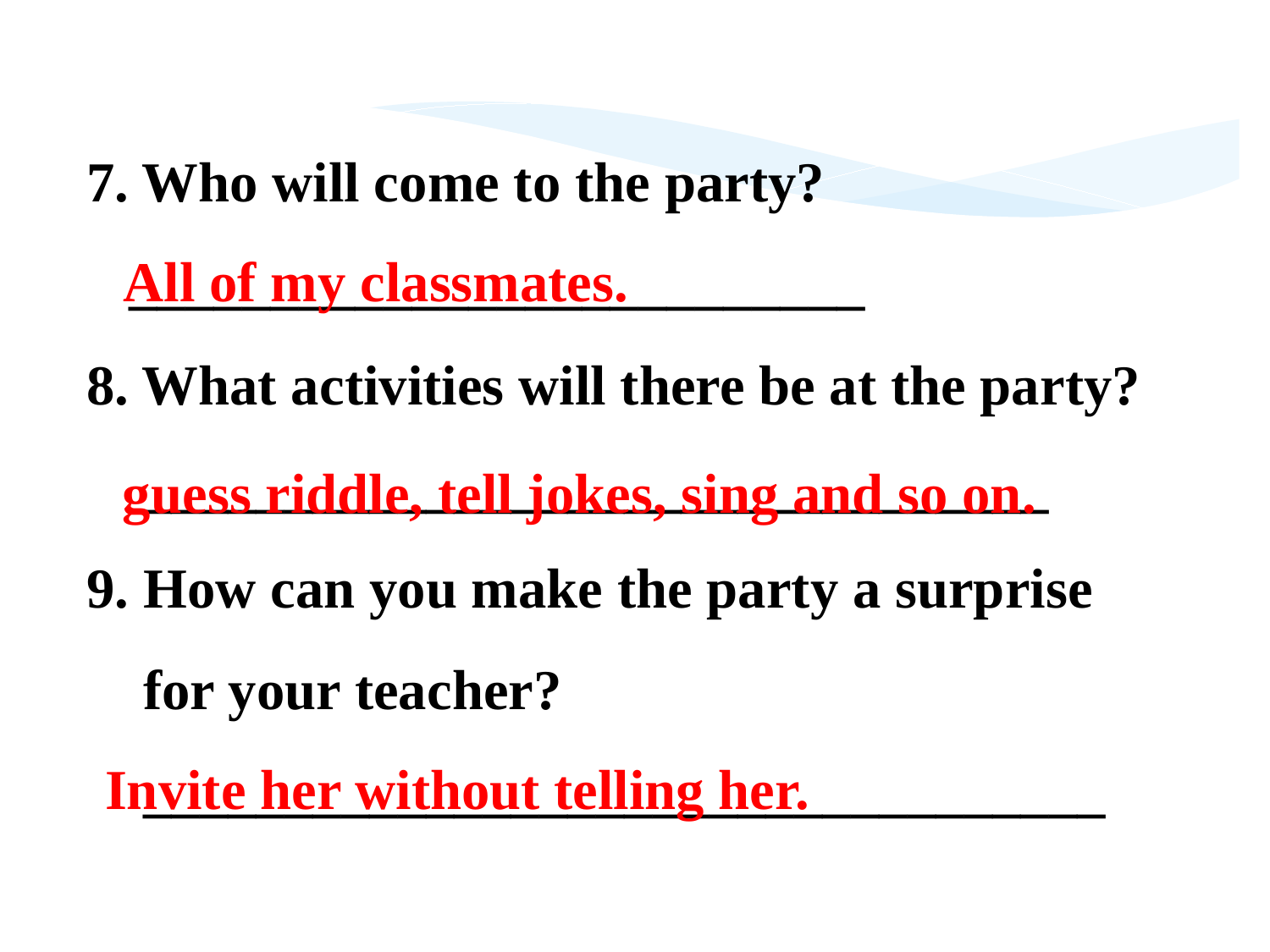

7. Who will come to the party?
   __________________________
8. What activities will there be at the party?
    ________________________________
9. How can you make the party a surprise
    for your teacher?
    __________________________________
All of my classmates.
guess riddle, tell jokes, sing and so on.
Invite her without telling her.